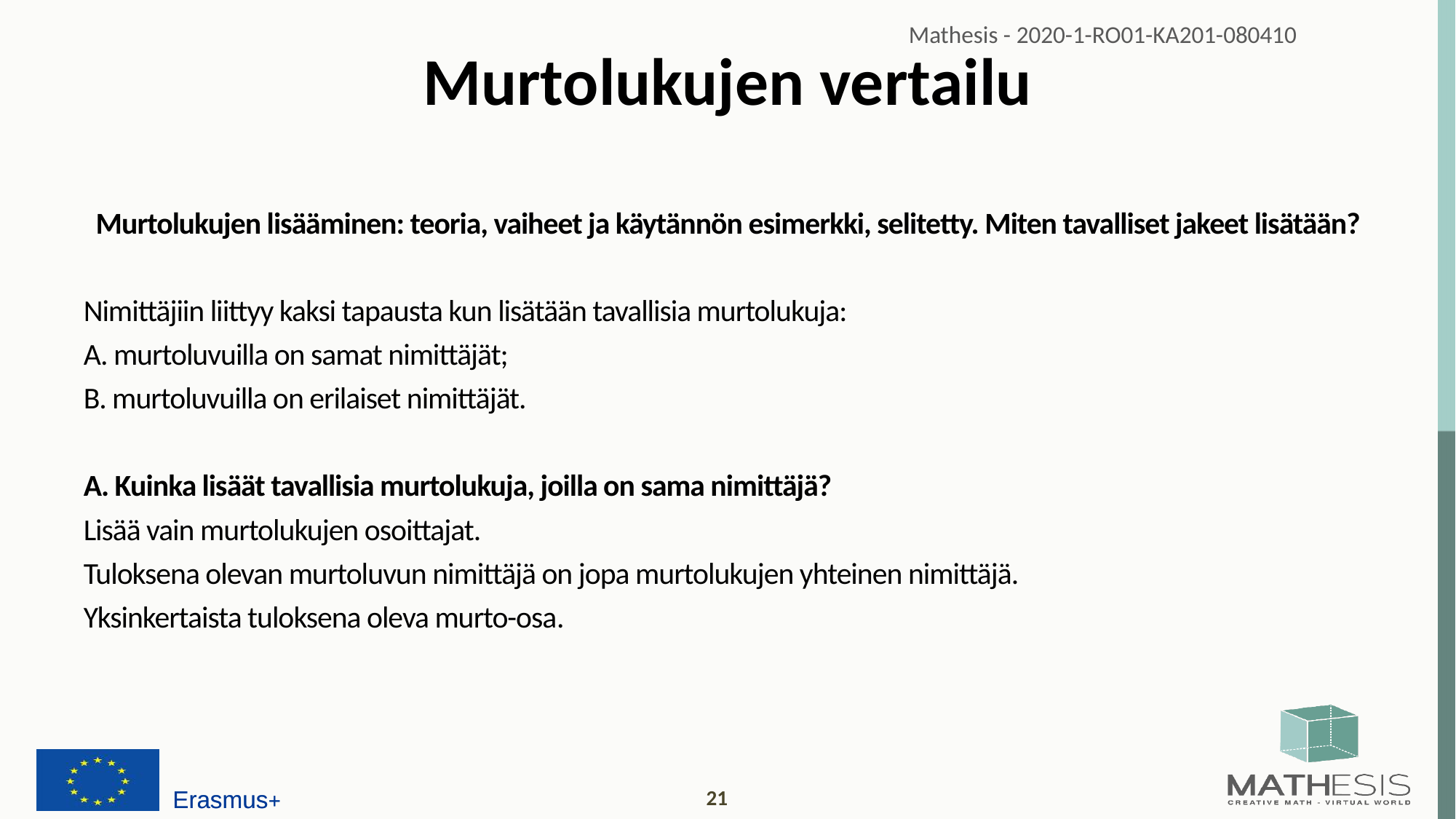

# Murtolukujen vertailu
Murtolukujen lisääminen: teoria, vaiheet ja käytännön esimerkki, selitetty. Miten tavalliset jakeet lisätään?

Nimittäjiin liittyy kaksi tapausta kun lisätään tavallisia murtolukuja:
A. murtoluvuilla on samat nimittäjät;
B. murtoluvuilla on erilaiset nimittäjät.

A. Kuinka lisäät tavallisia murtolukuja, joilla on sama nimittäjä?
Lisää vain murtolukujen osoittajat.
Tuloksena olevan murtoluvun nimittäjä on jopa murtolukujen yhteinen nimittäjä.
Yksinkertaista tuloksena oleva murto-osa.